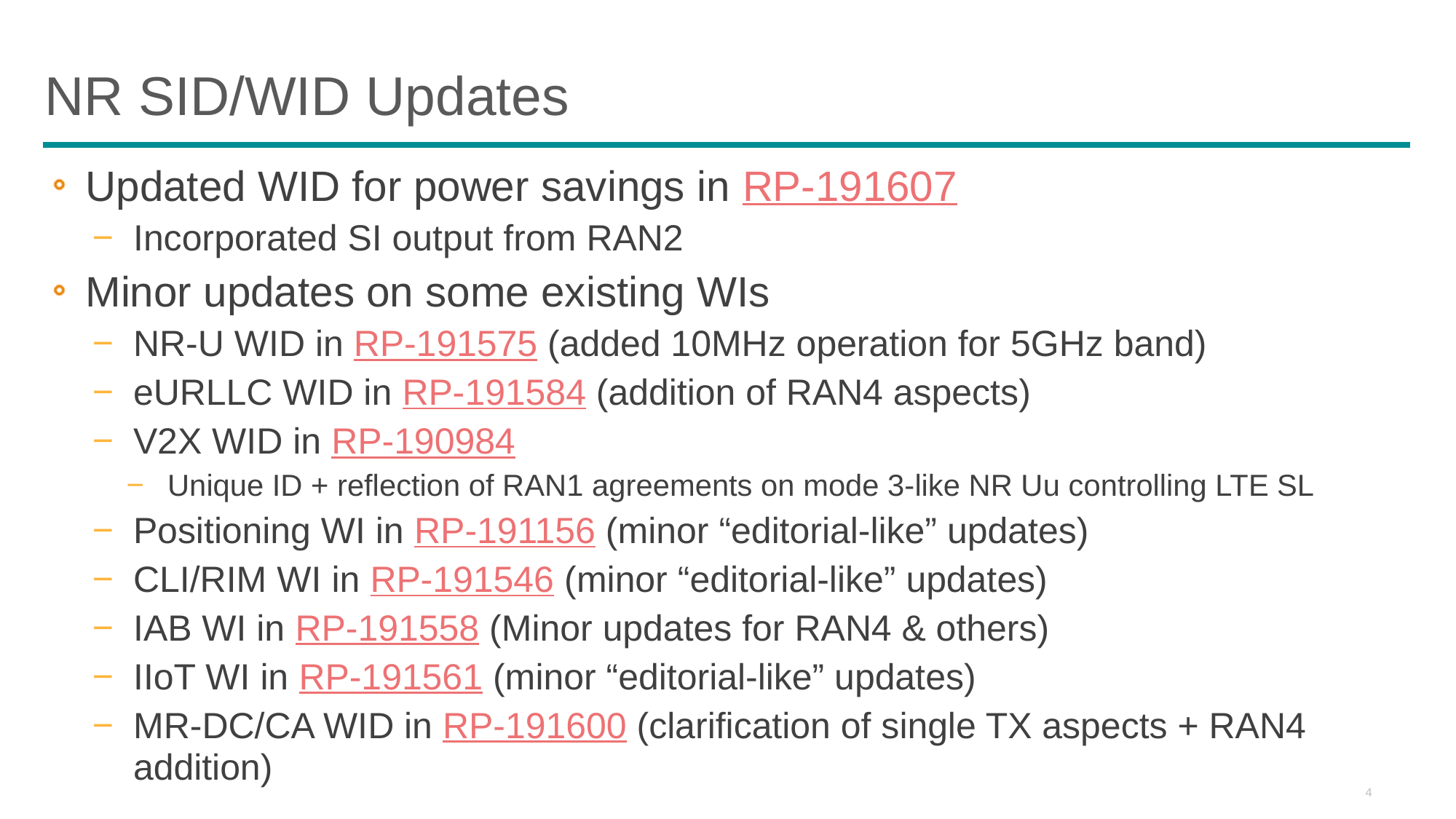

# NR SID/WID Updates
Updated WID for power savings in RP-191607
Incorporated SI output from RAN2
Minor updates on some existing WIs
NR-U WID in RP-191575 (added 10MHz operation for 5GHz band)
eURLLC WID in RP-191584 (addition of RAN4 aspects)
V2X WID in RP-190984
Unique ID + reflection of RAN1 agreements on mode 3-like NR Uu controlling LTE SL
Positioning WI in RP-191156 (minor “editorial-like” updates)
CLI/RIM WI in RP-191546 (minor “editorial-like” updates)
IAB WI in RP-191558 (Minor updates for RAN4 & others)
IIoT WI in RP-191561 (minor “editorial-like” updates)
MR-DC/CA WID in RP-191600 (clarification of single TX aspects + RAN4 addition)